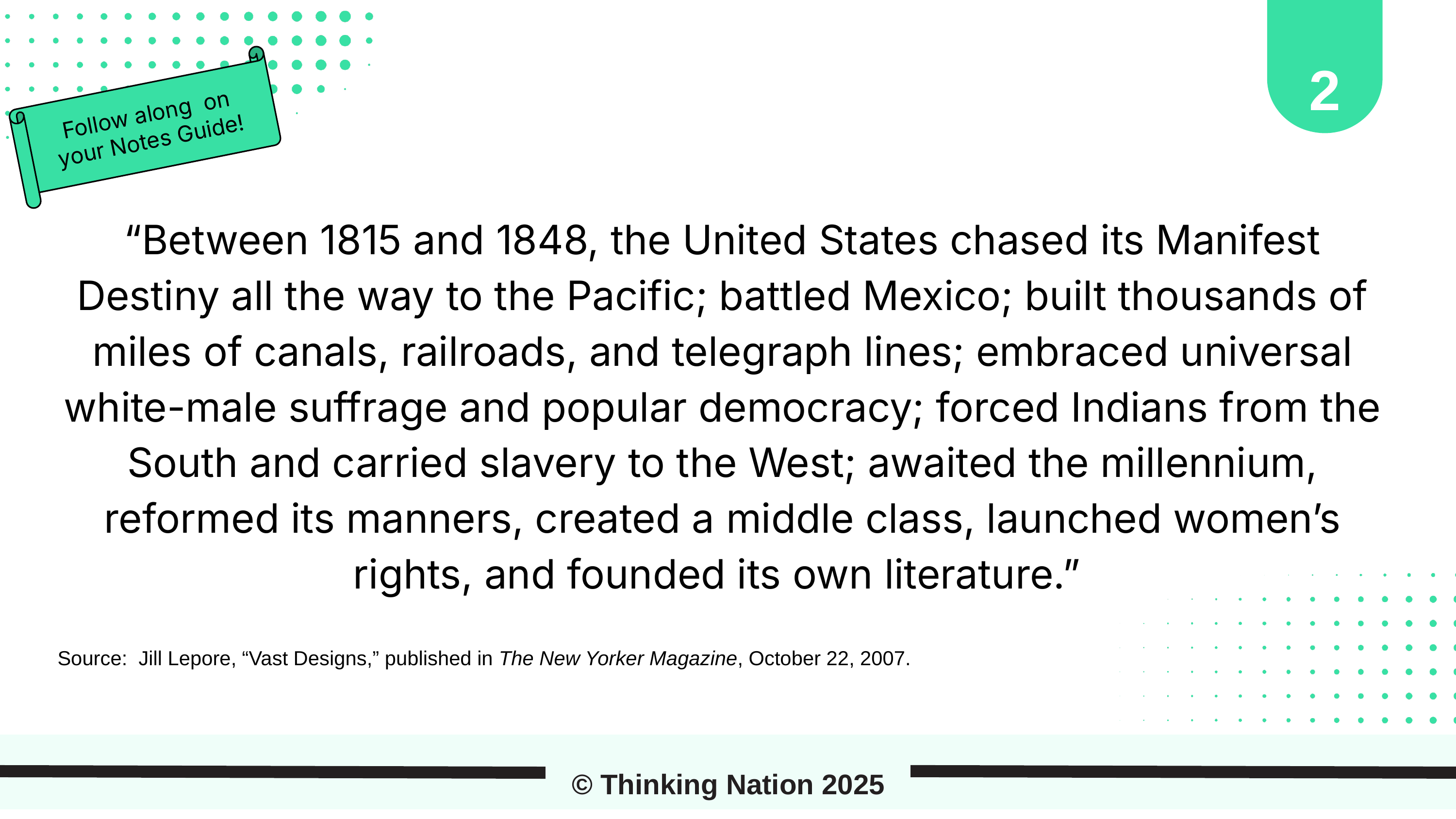

2
Follow along  on your Notes Guide!
“Between 1815 and 1848, the United States chased its Manifest Destiny all the way to the Pacific; battled Mexico; built thousands of miles of canals, railroads, and telegraph lines; embraced universal white-male suffrage and popular democracy; forced Indians from the South and carried slavery to the West; awaited the millennium, reformed its manners, created a middle class, launched women’s rights, and founded its own literature.”

Source:  Jill Lepore, “Vast Designs,” published in The New Yorker Magazine, October 22, 2007.

© Thinking Nation 2025